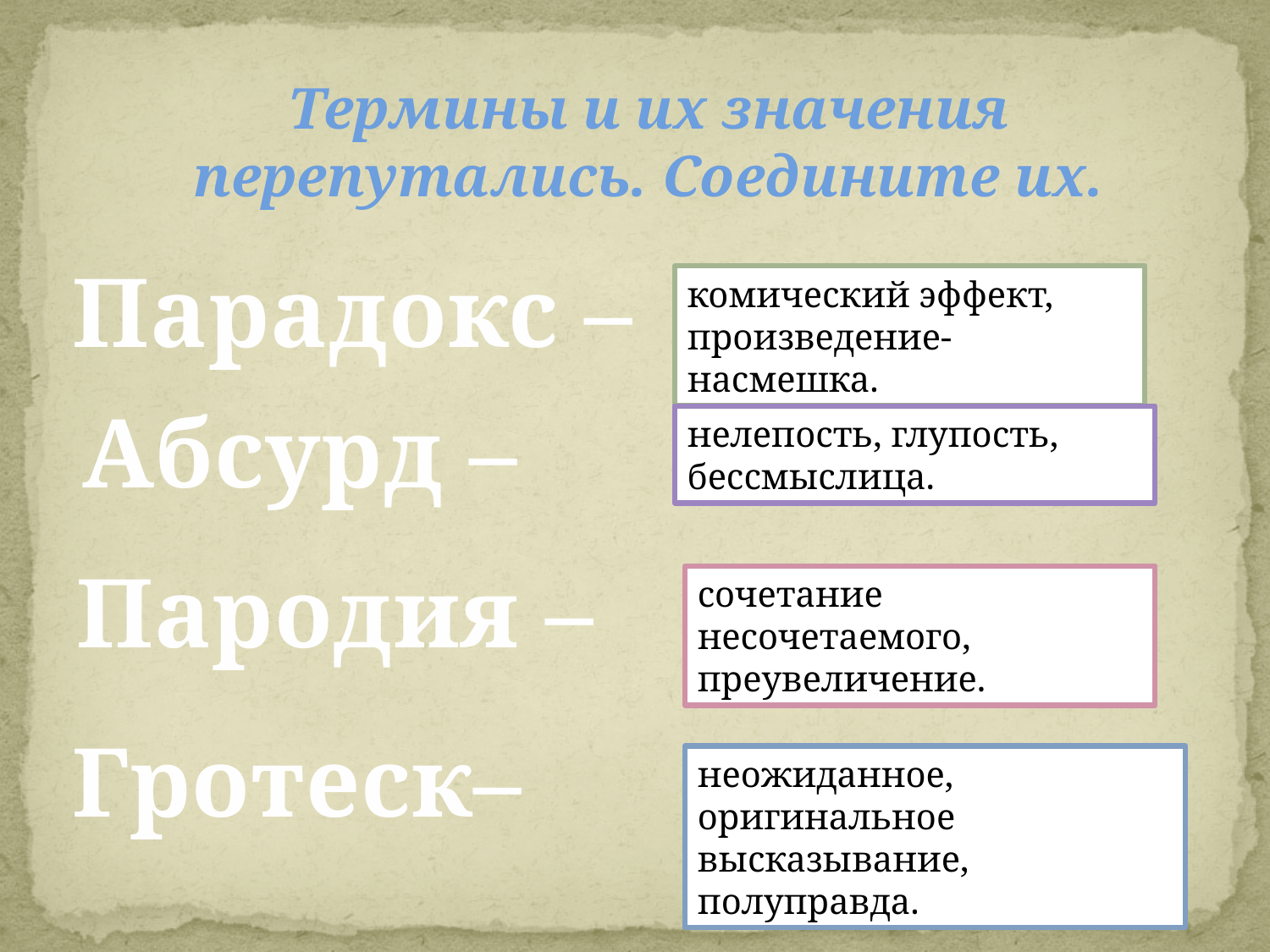

Термины и их значения перепутались. Соедините их.
Парадокс –
комический эффект, произведение-насмешка.
Абсурд –
нелепость, глупость, бессмыслица.
Пародия –
сочетание несочетаемого, преувеличение.
Гротеск–
неожиданное, оригинальное высказывание, полуправда.